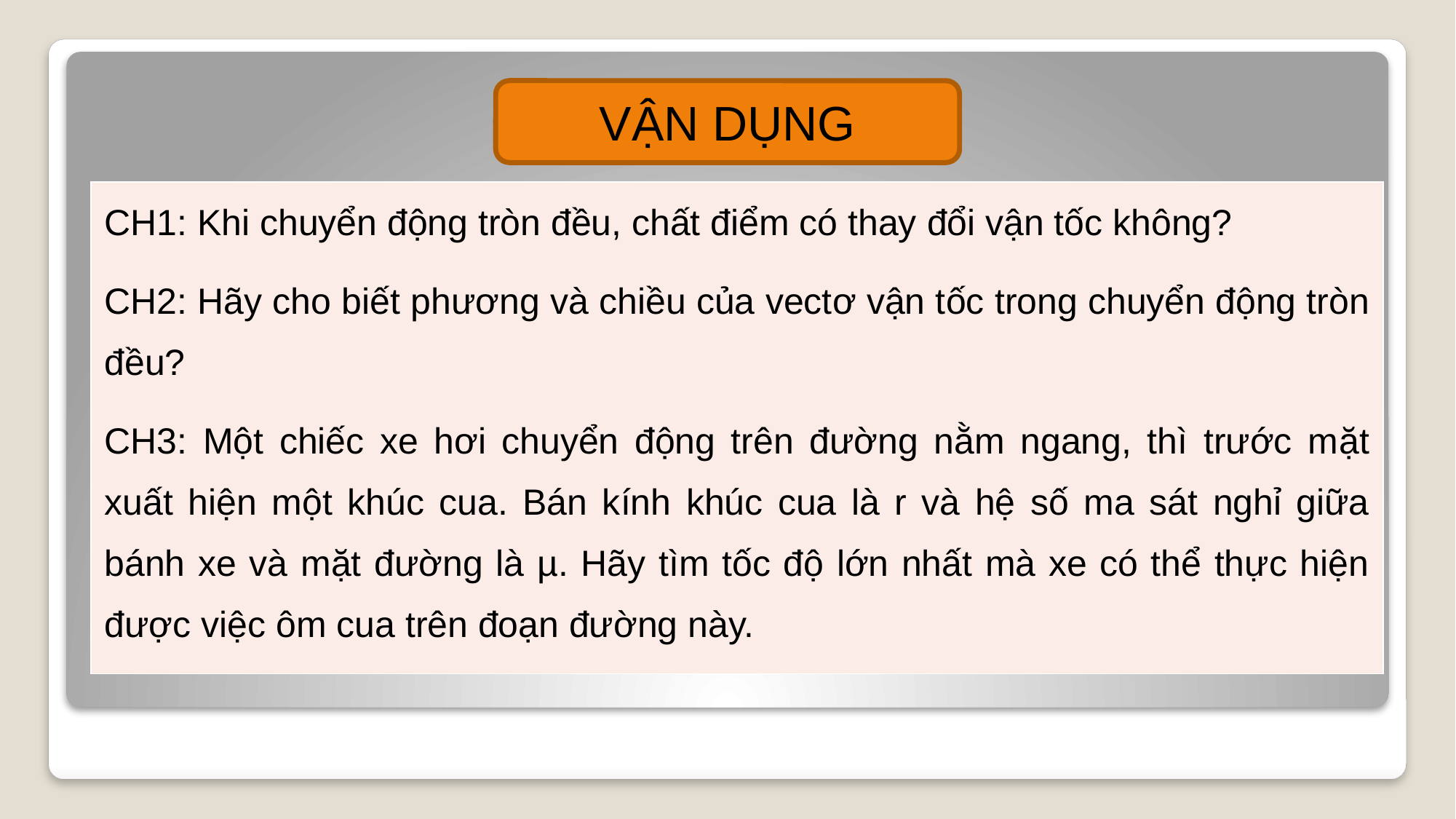

VẬN DỤNG
| CH1: Khi chuyển động tròn đều, chất điểm có thay đổi vận tốc không? CH2: Hãy cho biết phương và chiều của vectơ vận tốc trong chuyển động tròn đều? CH3: Một chiếc xe hơi chuyển động trên đường nằm ngang, thì trước mặt xuất hiện một khúc cua. Bán kính khúc cua là r và hệ số ma sát nghỉ giữa bánh xe và mặt đường là µ. Hãy tìm tốc độ lớn nhất mà xe có thể thực hiện được việc ôm cua trên đoạn đường này. |
| --- |